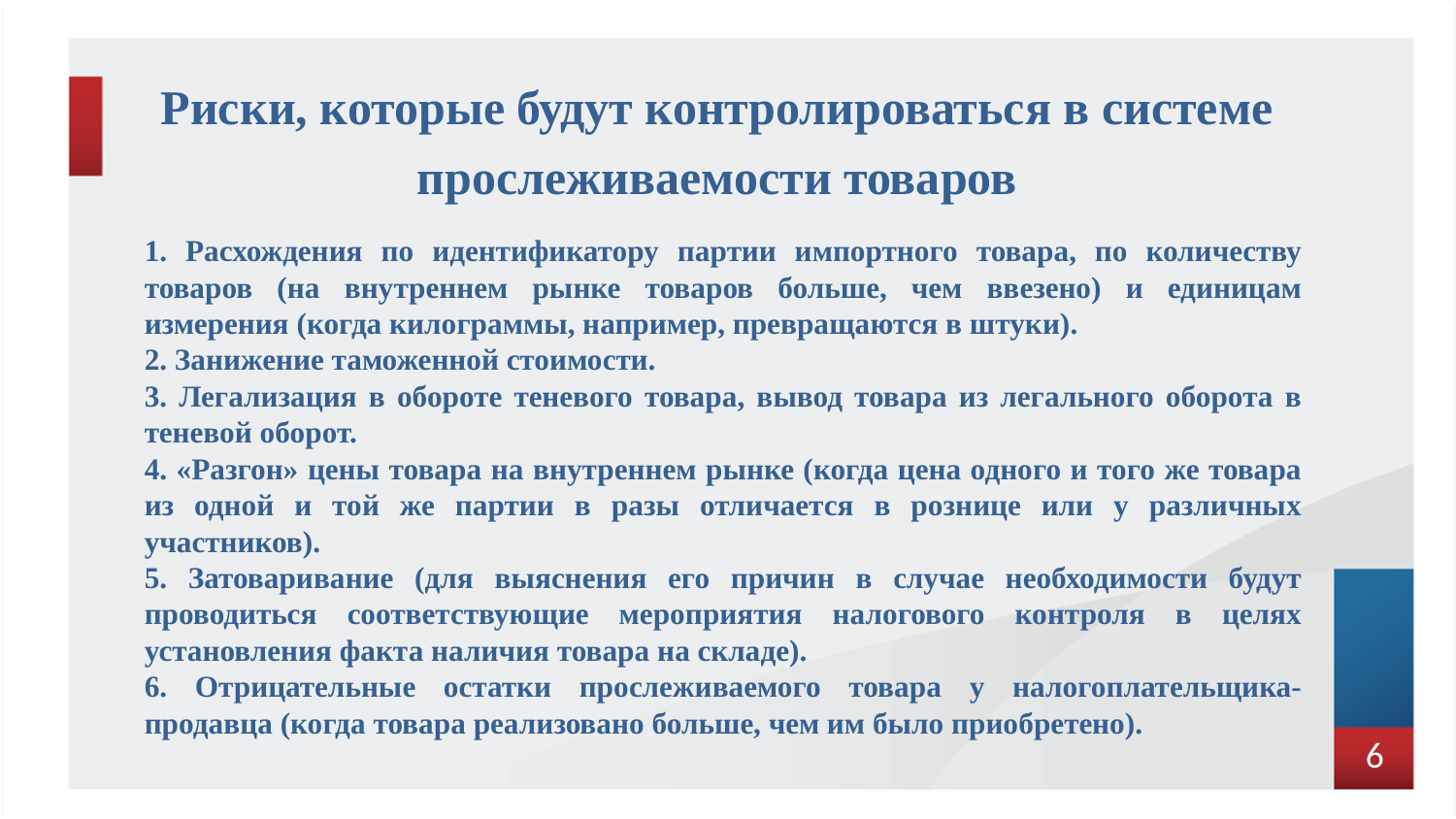

# Риски, которые будут контролироваться в системе прослеживаемости товаров
1. Расхождения по идентификатору партии импортного товара, по количеству товаров (на внутреннем рынке товаров больше, чем ввезено) и единицам измерения (когда килограммы, например, превращаются в штуки).
2. Занижение таможенной стоимости.
3. Легализация в обороте теневого товара, вывод товара из легального оборота в теневой оборот.
4. «Разгон» цены товара на внутреннем рынке (когда цена одного и того же товара из одной и той же партии в разы отличается в рознице или у различных участников).
5. Затоваривание (для выяснения его причин в случае необходимости будут проводиться соответствующие мероприятия налогового контроля в целях установления факта наличия товара на складе).
6. Отрицательные остатки прослеживаемого товара у налогоплательщика-продавца (когда товара реализовано больше, чем им было приобретено).

6